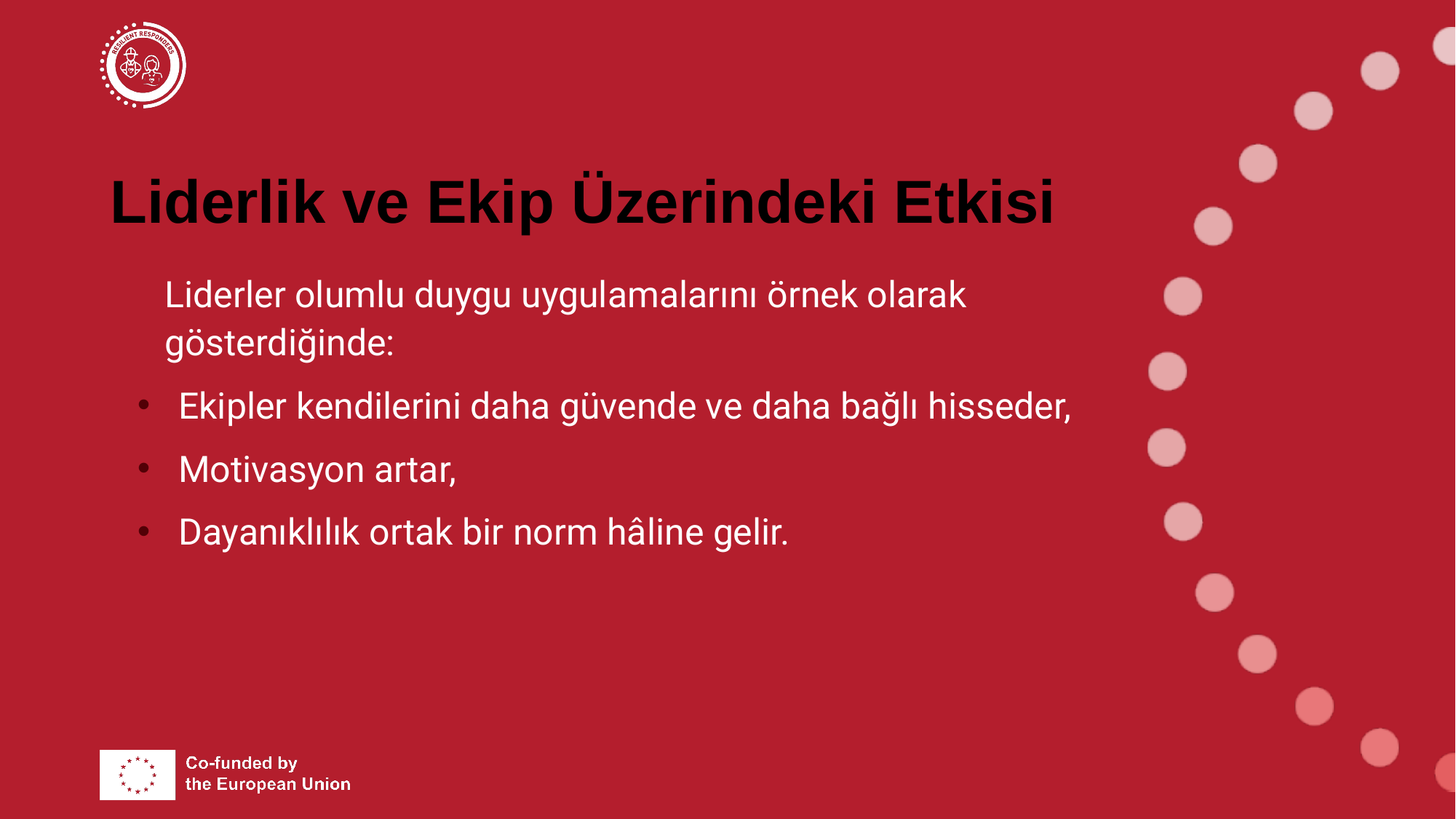

# Liderlik ve Ekip Üzerindeki Etkisi
	Liderler olumlu duygu uygulamalarını örnek olarak gösterdiğinde:
Ekipler kendilerini daha güvende ve daha bağlı hisseder,
Motivasyon artar,
Dayanıklılık ortak bir norm hâline gelir.